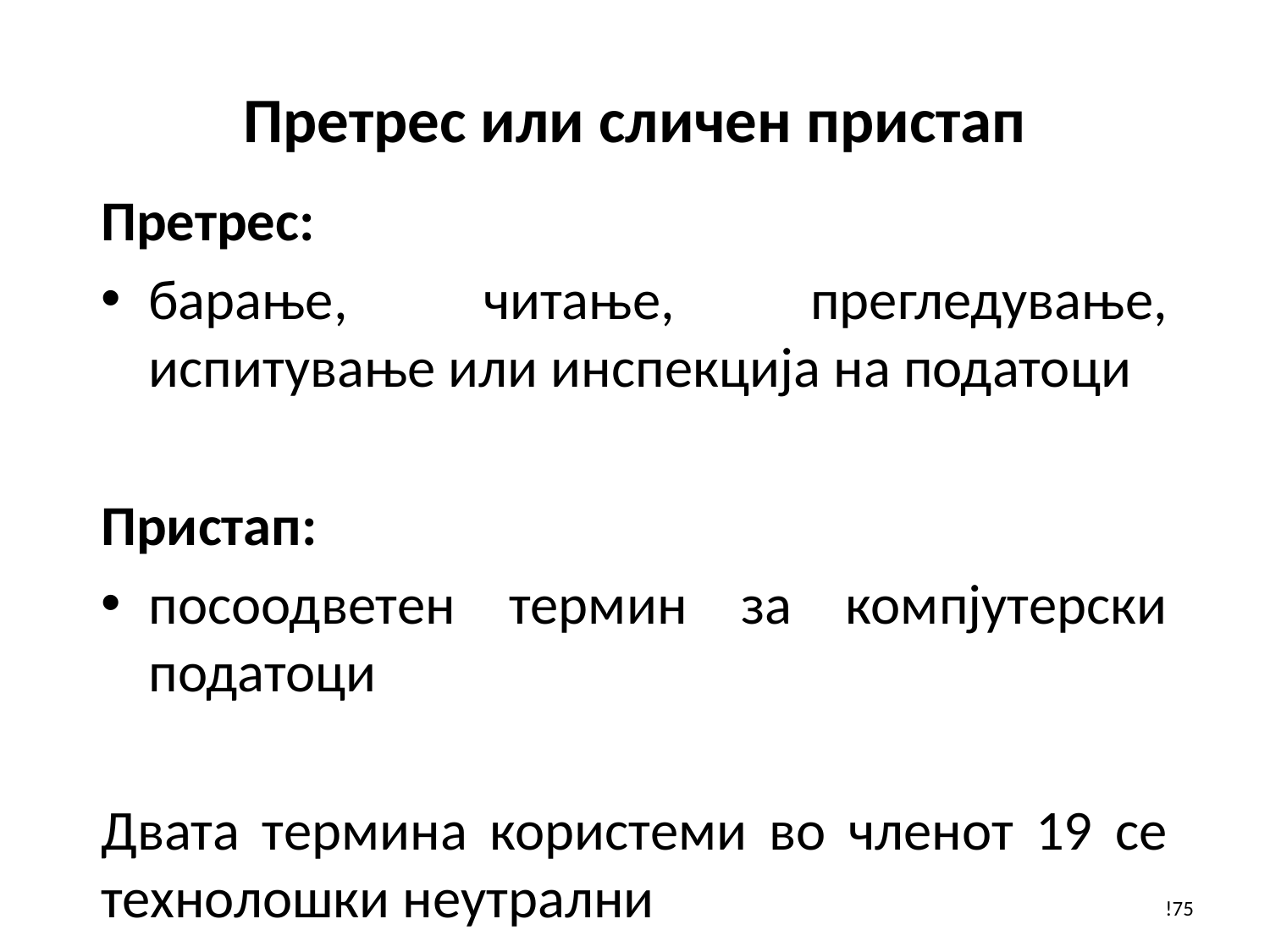

# Претрес или сличен пристап
Претрес:
барање, читање, прегледување, испитување или инспекција на податоци

Пристап:
посоодветен термин за компјутерски податоци

Двата термина користеми во членот 19 се технолошки неутрални
!75